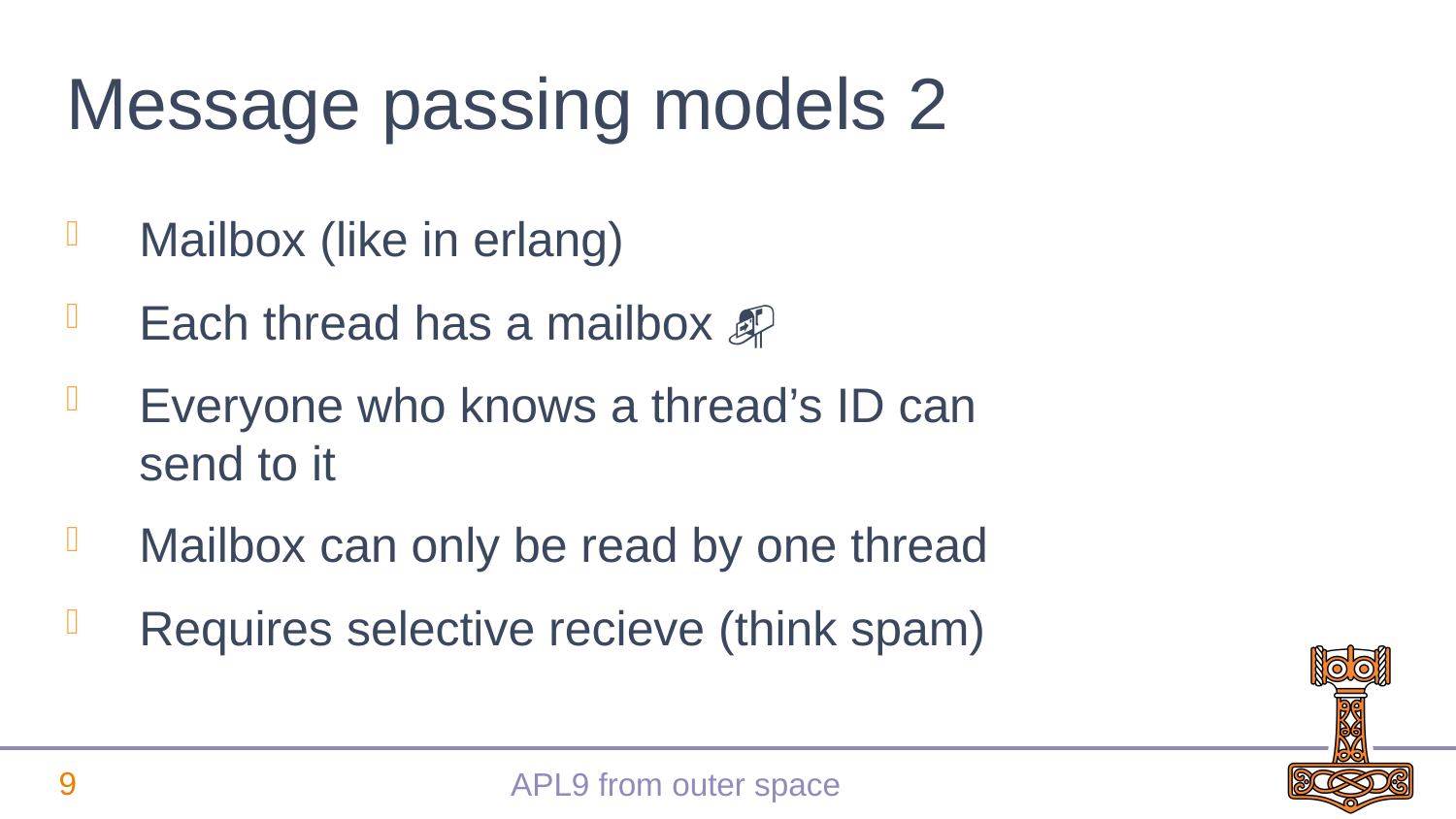

# Message passing models 2
Mailbox (like in erlang)
Each thread has a mailbox 📬
Everyone who knows a thread’s ID can send to it
Mailbox can only be read by one thread
Requires selective recieve (think spam)

9